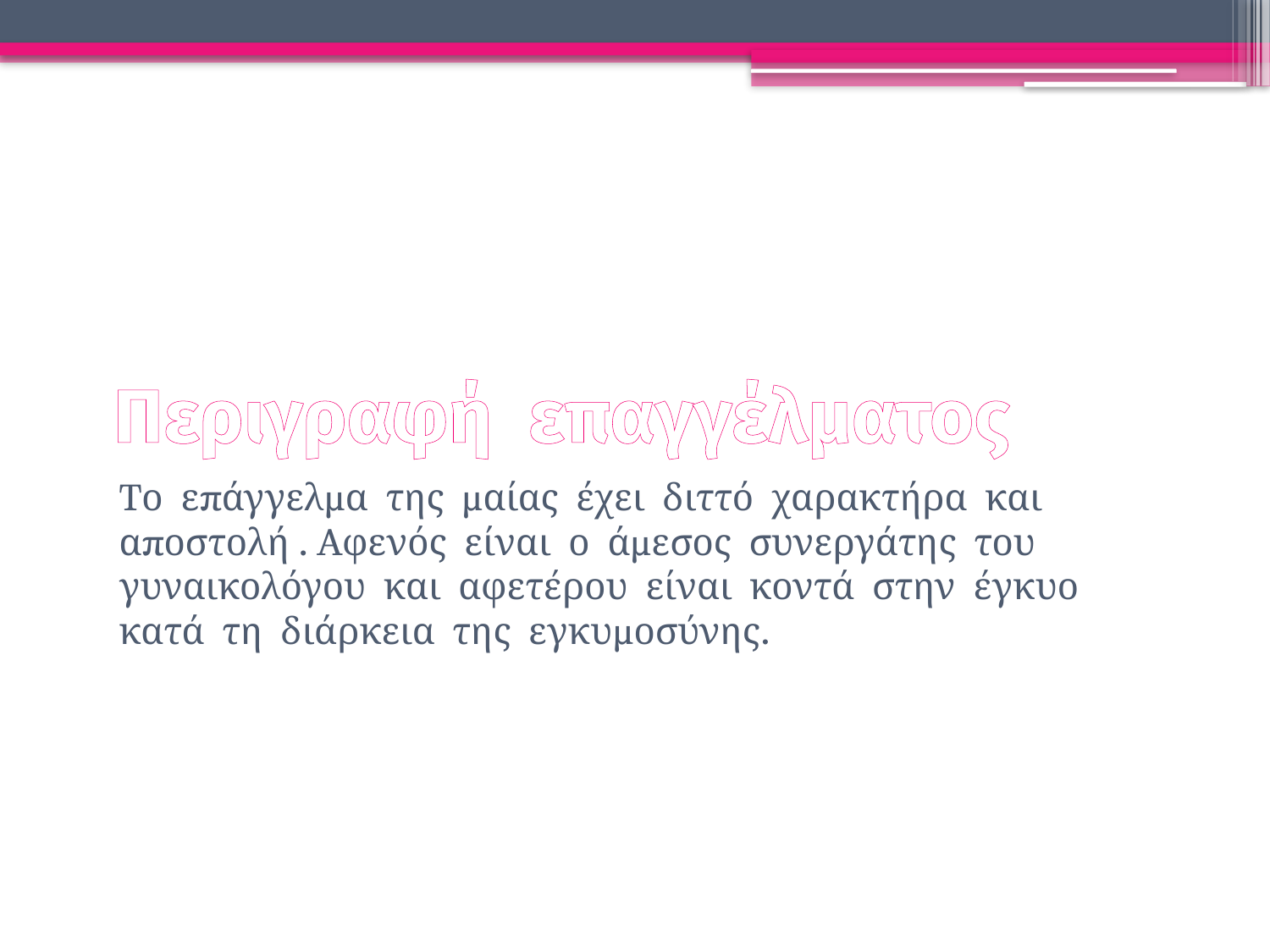

# Περιγραφή  επαγγέλματος
Το  επάγγελμα  της  μαίας  έχει  διττό  χαρακτήρα  και  αποστολή . Αφενός  είναι  ο  άμεσος  συνεργάτης  του  γυναικολόγου  και  αφετέρου  είναι  κοντά  στην  έγκυο  κατά  τη  διάρκεια  της  εγκυμοσύνης.